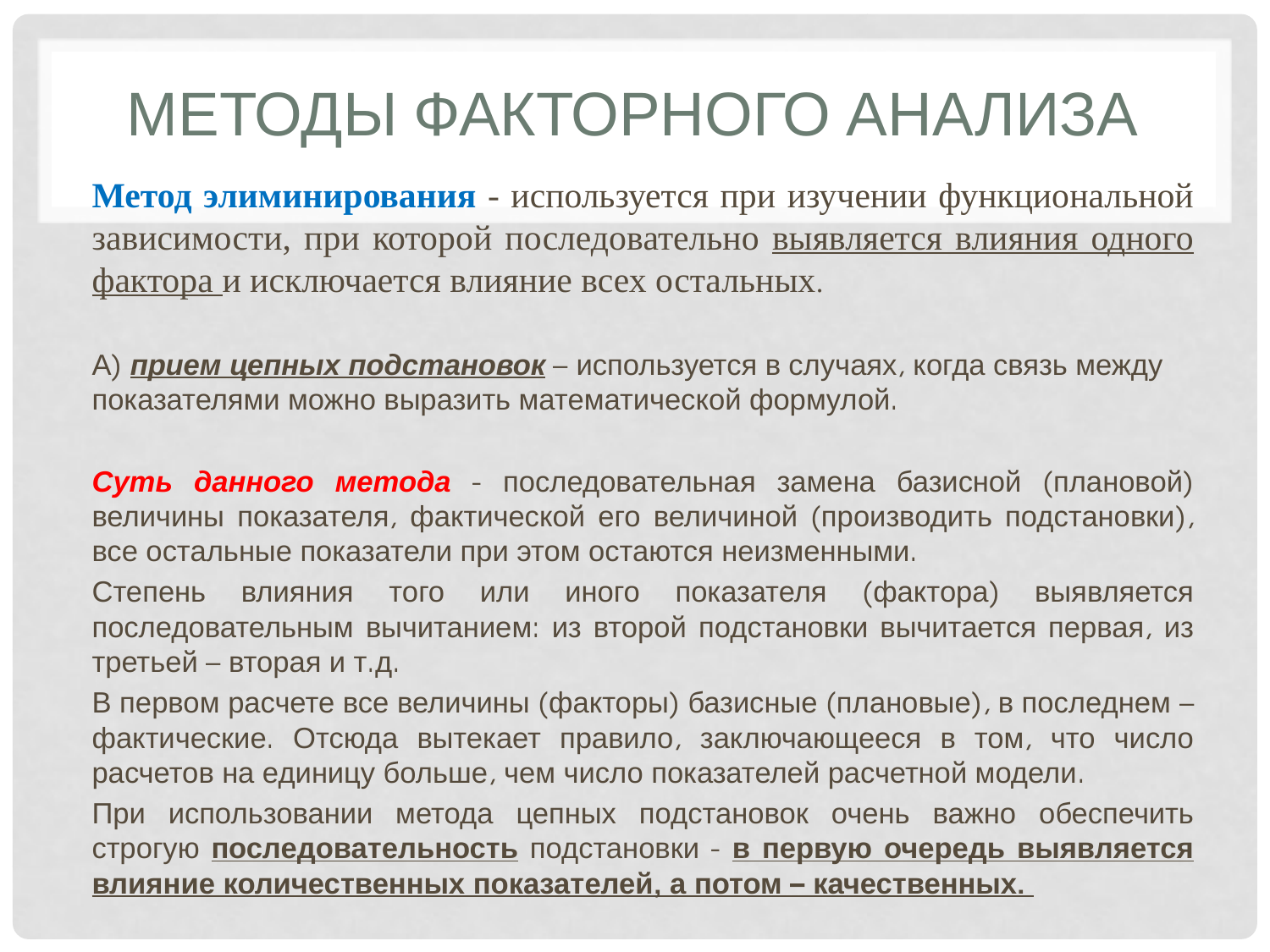

# Методы факторного анализа
Метод элиминирования - используется при изучении функциональной зависимости, при которой последовательно выявляется влияния одного фактора и исключается влияние всех остальных.

А) прием цепных подстановок – используется в случаях, когда связь между показателями можно выразить математической формулой.

Суть данного метода - последовательная замена базисной (плановой) величины показателя, фактической его величиной (производить подстановки), все остальные показатели при этом остаются неизменными.
	Степень влияния того или иного показателя (фактора) выявляется последовательным вычитанием: из второй подстановки вычитается первая, из третьей – вторая и т.д.
	В первом расчете все величины (факторы) базисные (плановые), в последнем – фактические. Отсюда вытекает правило, заключающееся в том, что число расчетов на единицу больше, чем число показателей расчетной модели.
	При использовании метода цепных подстановок очень важно обеспечить строгую последовательность подстановки - в первую очередь выявляется влияние количественных показателей, а потом – качественных.